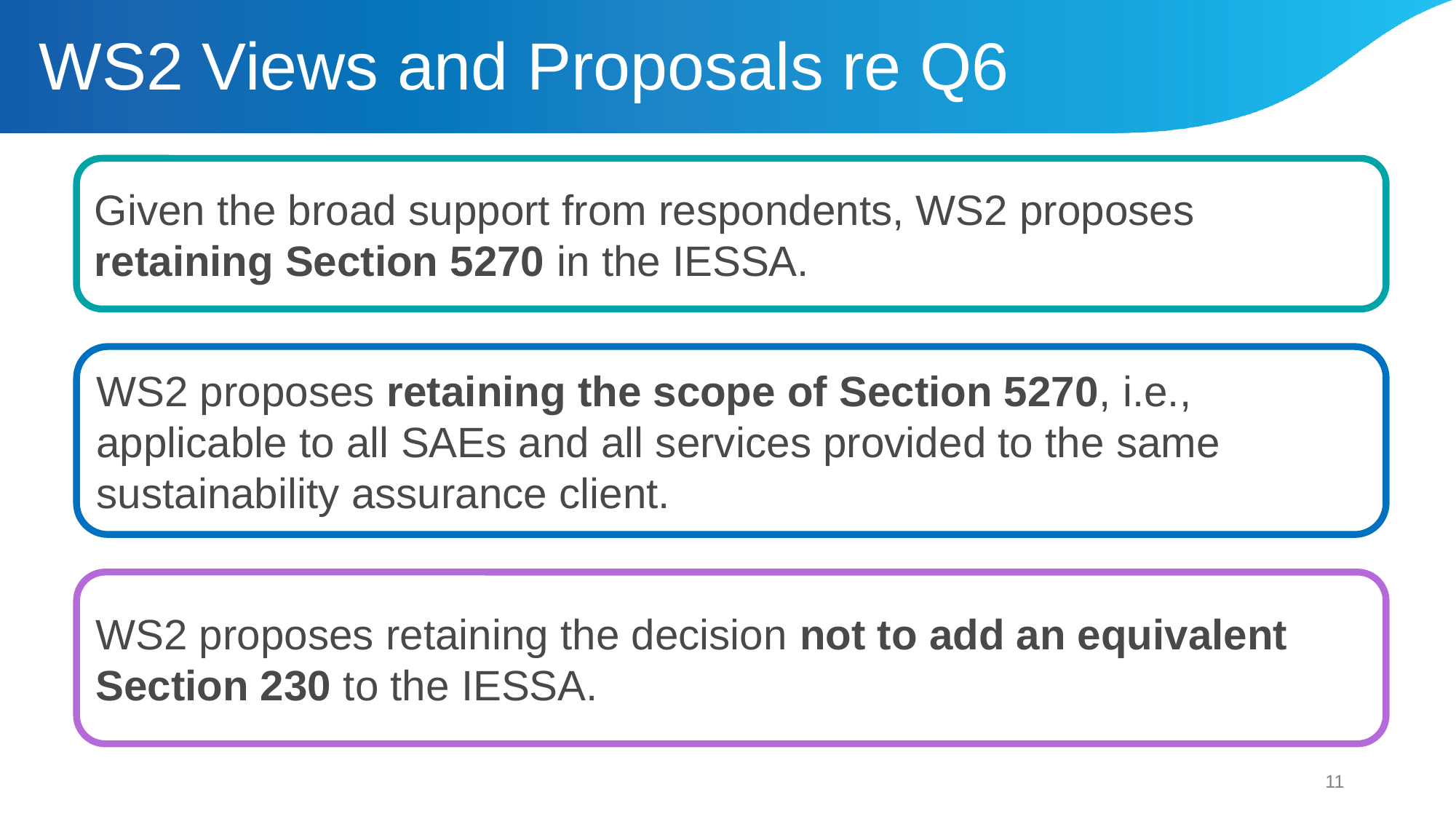

WS2 Views and Proposals re Q6
Given the broad support from respondents, WS2 proposes retaining Section 5270 in the IESSA.
WS2 proposes retaining the scope of Section 5270, i.e., applicable to all SAEs and all services provided to the same sustainability assurance client.
WS2 proposes retaining the decision not to add an equivalent Section 230 to the IESSA.
11